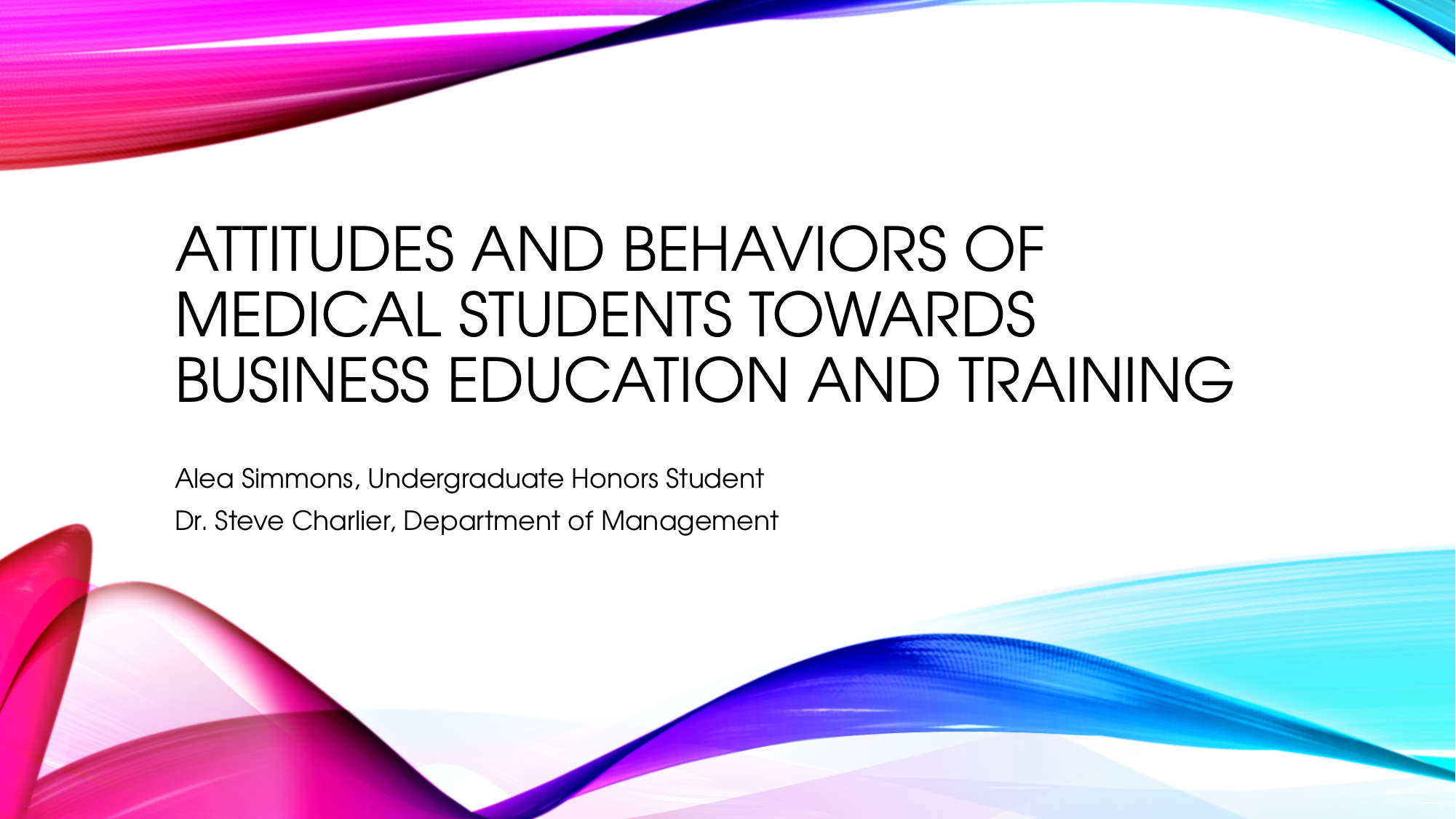

# Attitudes and Behaviors of medical students Towards Business Education and Training
Alea Simmons, Undergraduate Honors Student
Dr. Steve Charlier, Department of Management